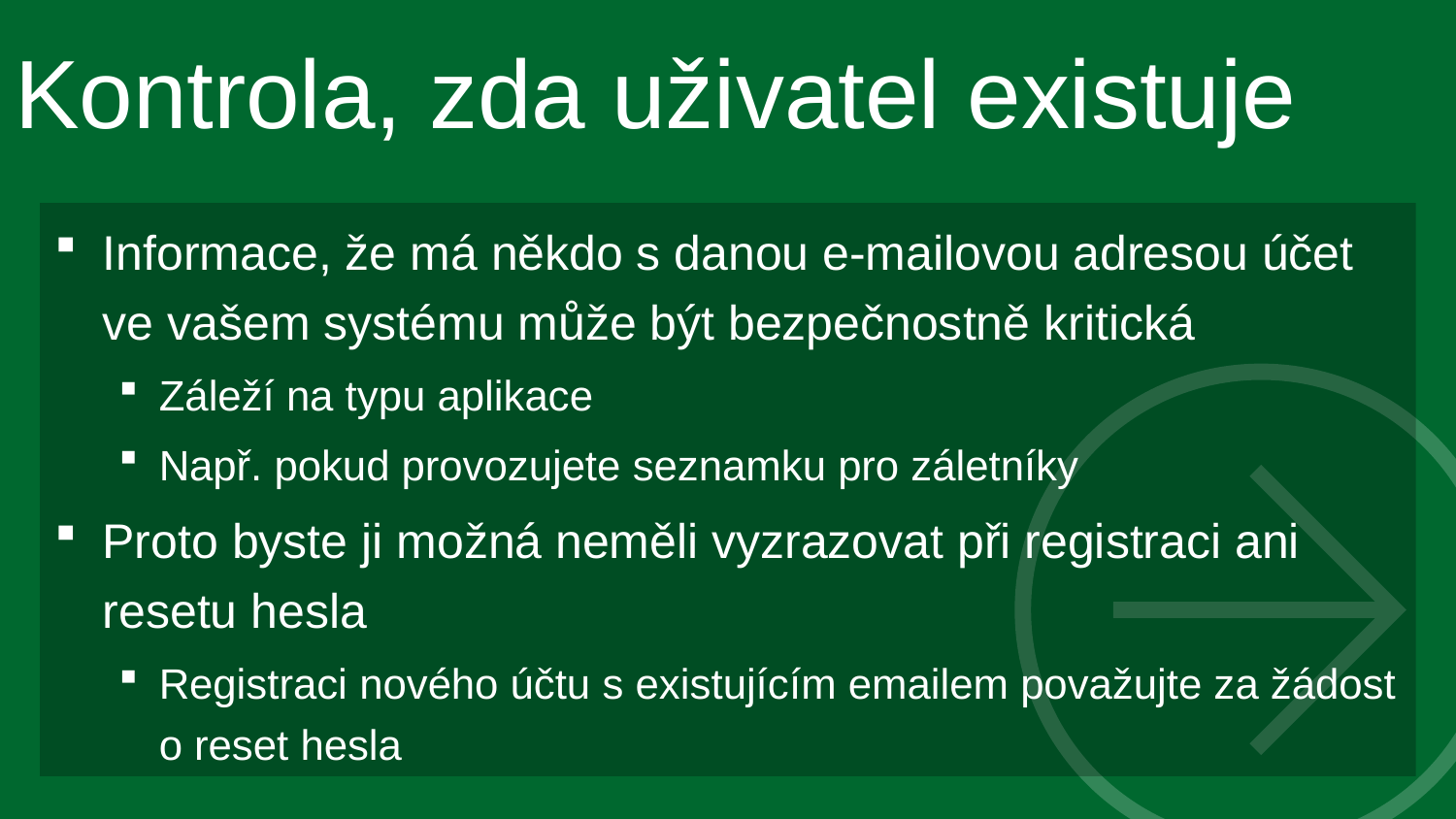

# Kontrola, zda uživatel existuje
Informace, že má někdo s danou e-mailovou adresou účet ve vašem systému může být bezpečnostně kritická
Záleží na typu aplikace
Např. pokud provozujete seznamku pro záletníky
Proto byste ji možná neměli vyzrazovat při registraci ani resetu hesla
Registraci nového účtu s existujícím emailem považujte za žádost o reset hesla